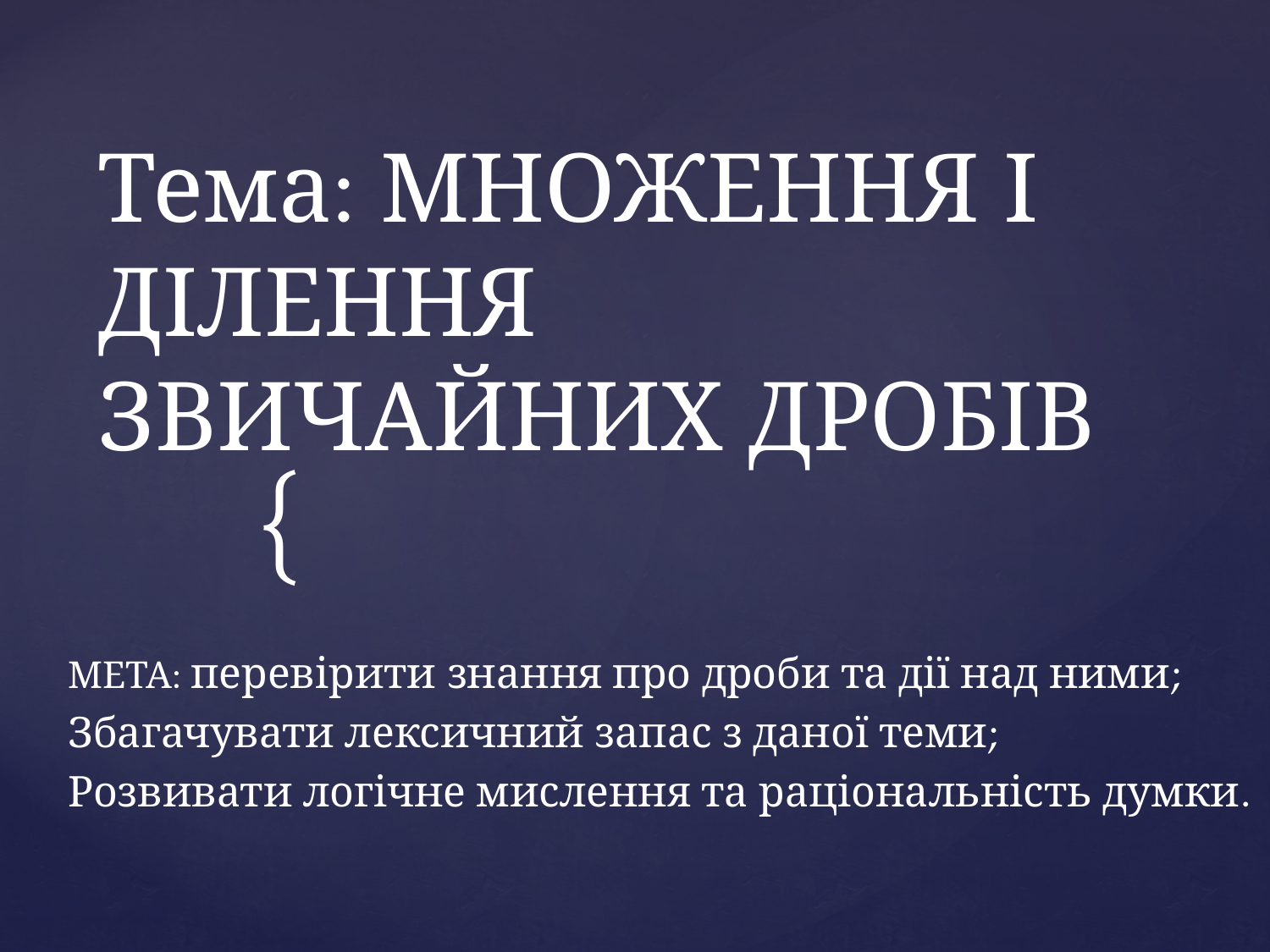

# Тема: МНОЖЕННЯ І ДІЛЕННЯ ЗВИЧАЙНИХ ДРОБІВ
МЕТА: перевірити знання про дроби та дії над ними;
Збагачувати лексичний запас з даної теми;
Розвивати логічне мислення та раціональність думки.